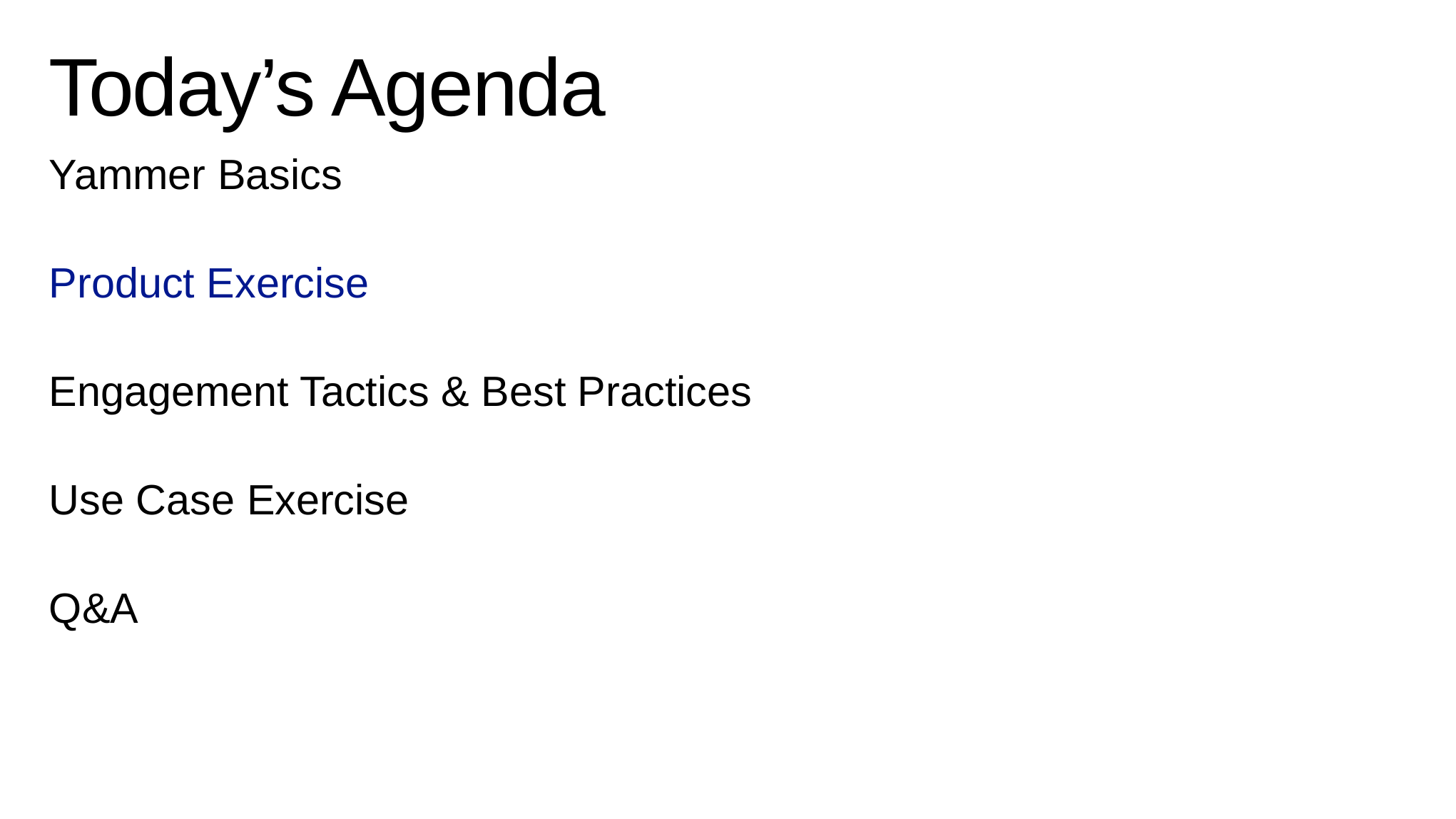

# Today’s Agenda
Yammer Basics

Product Exercise

Engagement Tactics & Best Practices

Use Case Exercise

Q&A